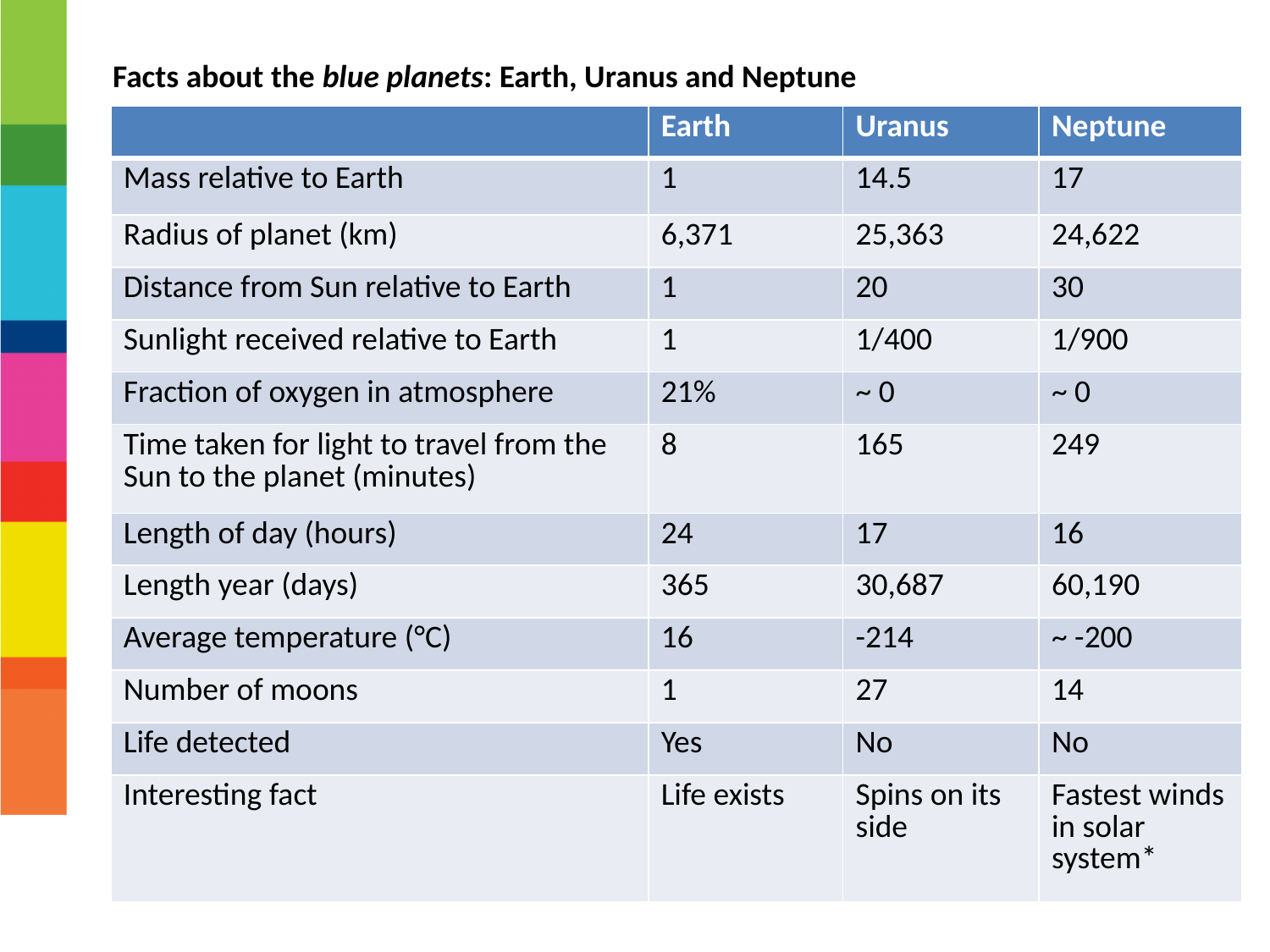

Facts about the blue planets: Earth, Uranus and Neptune
|  | Earth | Uranus | Neptune |
| --- | --- | --- | --- |
| Mass relative to Earth | 1 | 14.5 | 17 |
| Radius of planet (km) | 6,371 | 25,363 | 24,622 |
| Distance from Sun relative to Earth | 1 | 20 | 30 |
| Sunlight received relative to Earth | 1 | 1/400 | 1/900 |
| Fraction of oxygen in atmosphere | 21% | ~ 0 | ~ 0 |
| Time taken for light to travel from the Sun to the planet (minutes) | 8 | 165 | 249 |
| Length of day (hours) | 24 | 17 | 16 |
| Length year (days) | 365 | 30,687 | 60,190 |
| Average temperature (°C) | 16 | -214 | ~ -200 |
| Number of moons | 1 | 27 | 14 |
| Life detected | Yes | No | No |
| Interesting fact | Life exists | Spins on its side | Fastest winds in solar system\* |